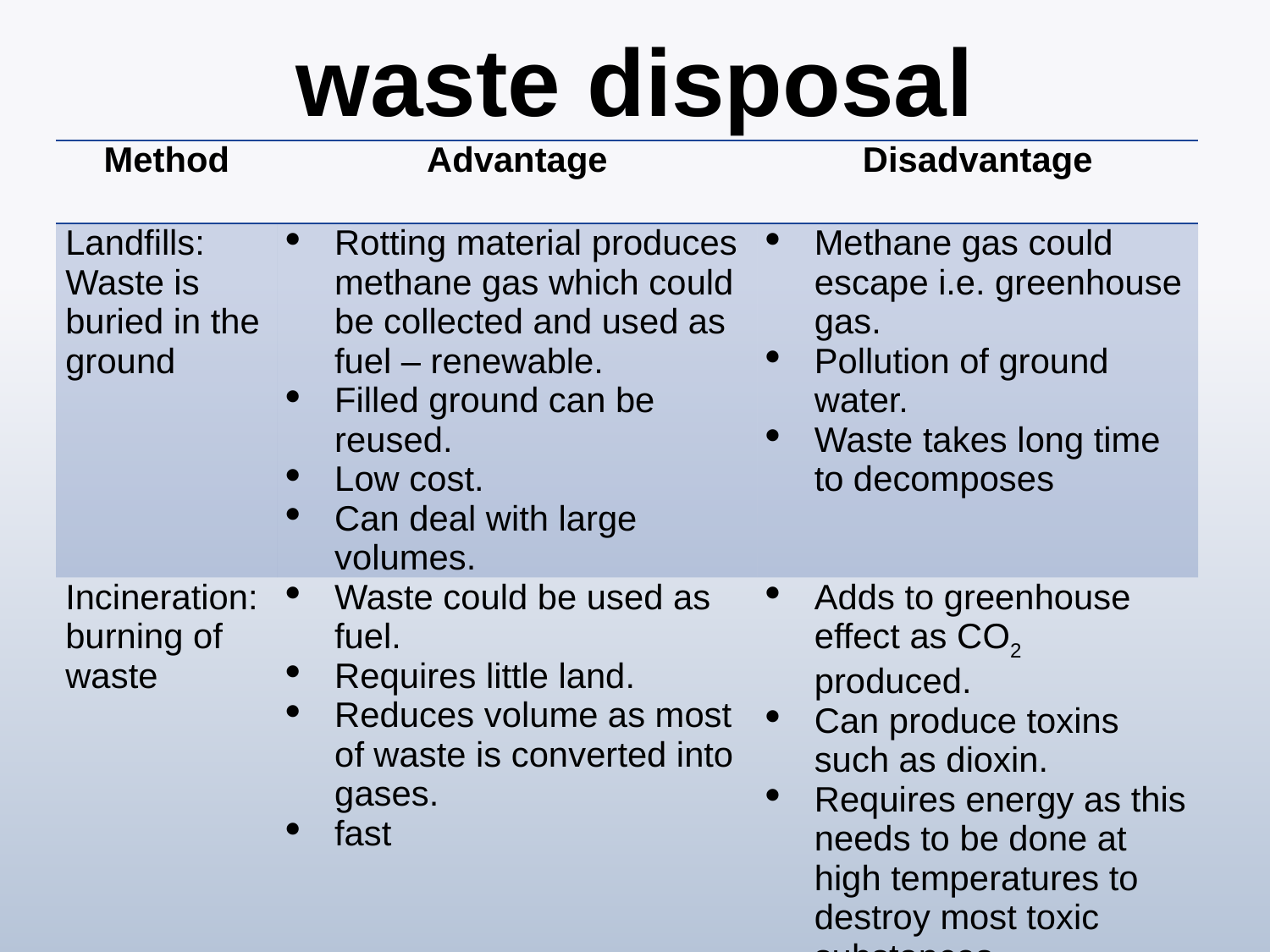

# waste disposal
| Method | Advantage | Disadvantage |
| --- | --- | --- |
| Landfills: Waste is buried in the ground | Rotting material produces methane gas which could be collected and used as fuel – renewable. Filled ground can be reused. Low cost. Can deal with large volumes. | Methane gas could escape i.e. greenhouse gas. Pollution of ground water. Waste takes long time to decomposes |
| Incineration: burning of waste | Waste could be used as fuel. Requires little land. Reduces volume as most of waste is converted into gases. fast | Adds to greenhouse effect as CO2 produced. Can produce toxins such as dioxin. Requires energy as this needs to be done at high temperatures to destroy most toxic substances. |